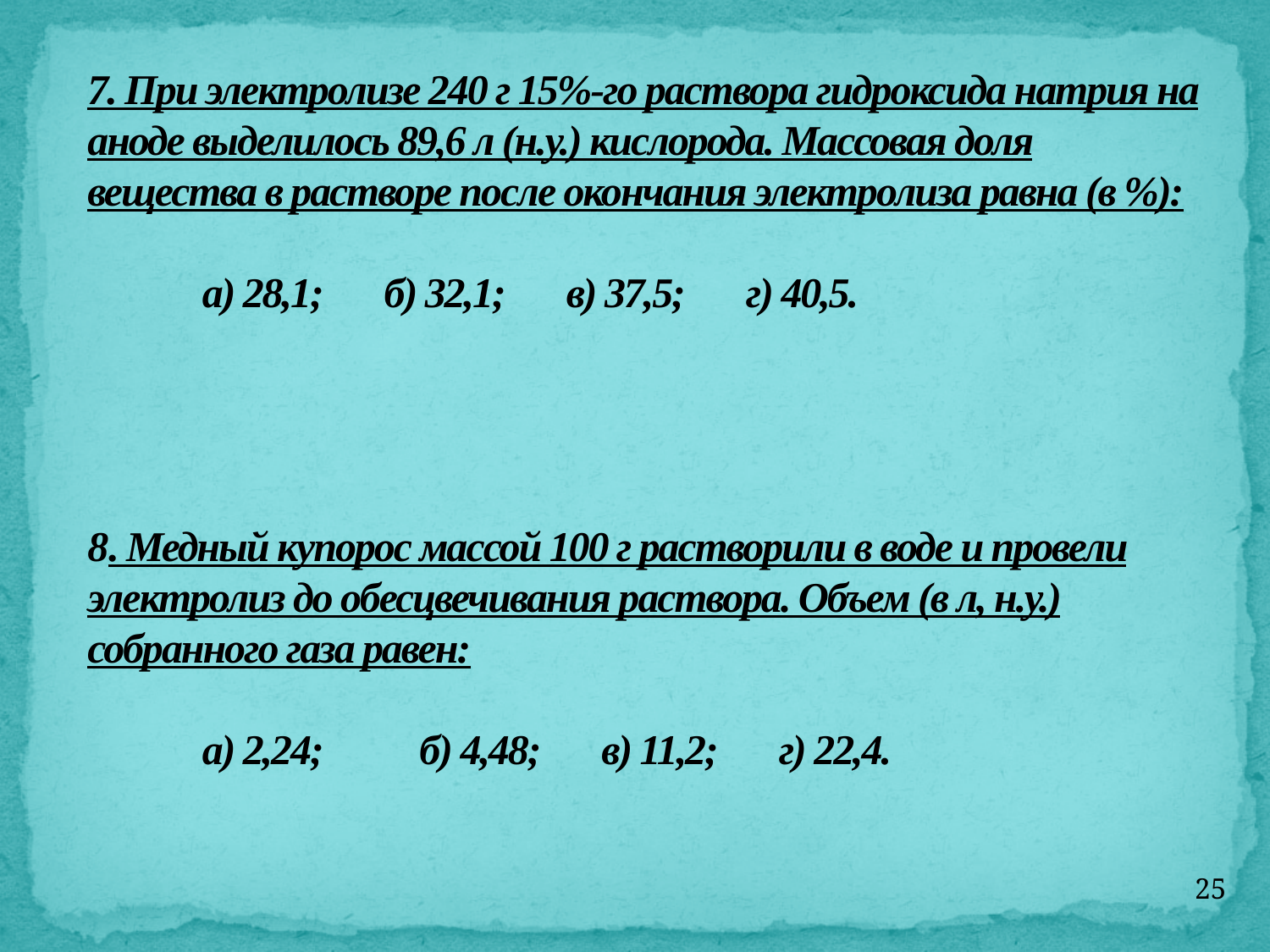

# 7. При электролизе 240 г 15%-го раствора гидроксида натрия на аноде выделилось 89,6 л (н.у.) кислорода. Массовая доля вещества в растворе после окончания электролиза равна (в %): а) 28,1;       б) 32,1;       в) 37,5;       г) 40,5. 8. Медный купорос массой 100 г растворили в воде и провели электролиз до обесцвечивания раствора. Объем (в л, н.у.) собранного газа равен: а) 2,24;           б) 4,48;       в) 11,2;       г) 22,4.
25